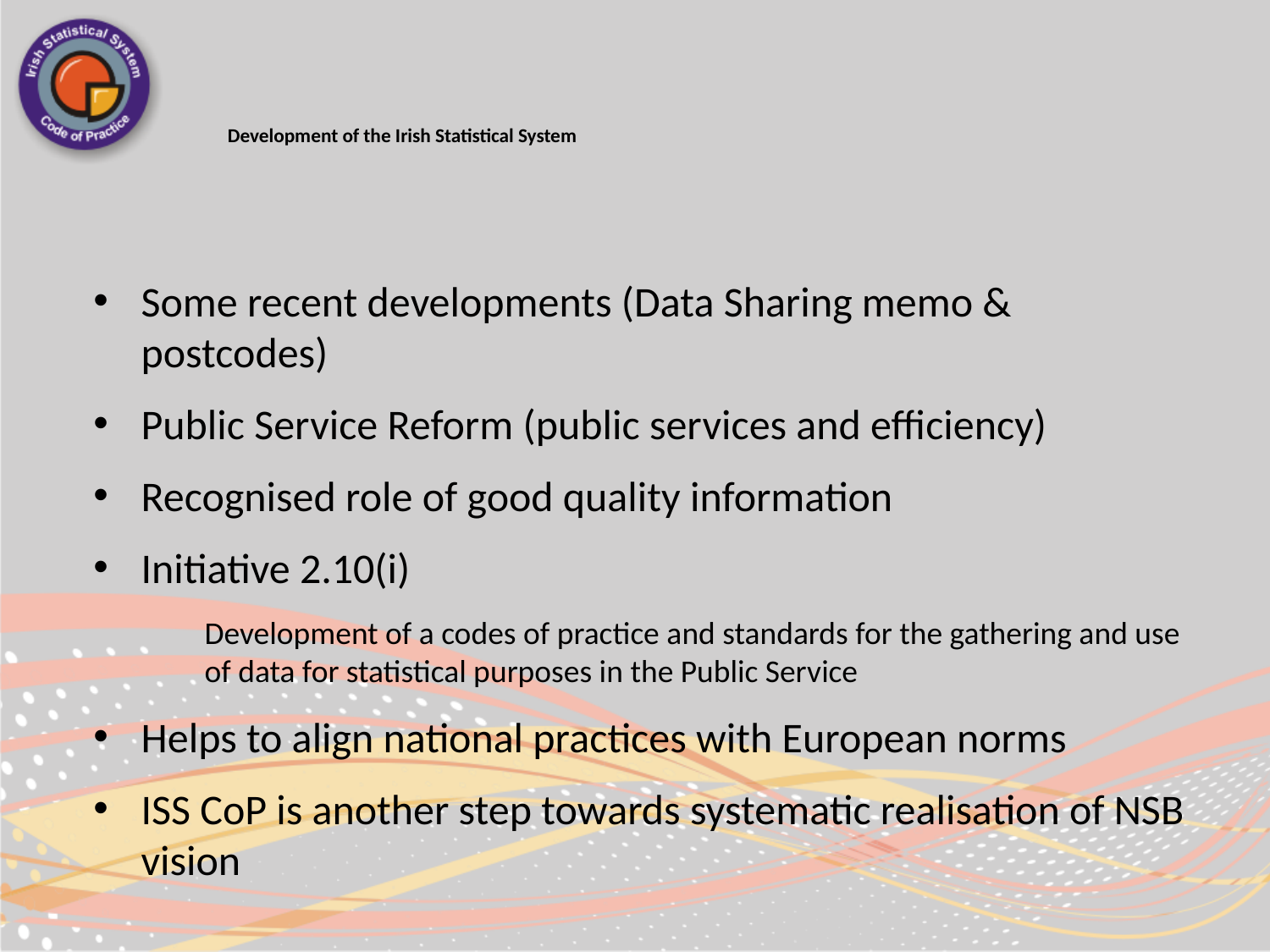

# Development of the Irish Statistical System

Some recent developments (Data Sharing memo & postcodes)
Public Service Reform (public services and efficiency)
Recognised role of good quality information
Initiative 2.10(i)
Development of a codes of practice and standards for the gathering and use of data for statistical purposes in the Public Service
Helps to align national practices with European norms
ISS CoP is another step towards systematic realisation of NSB vision